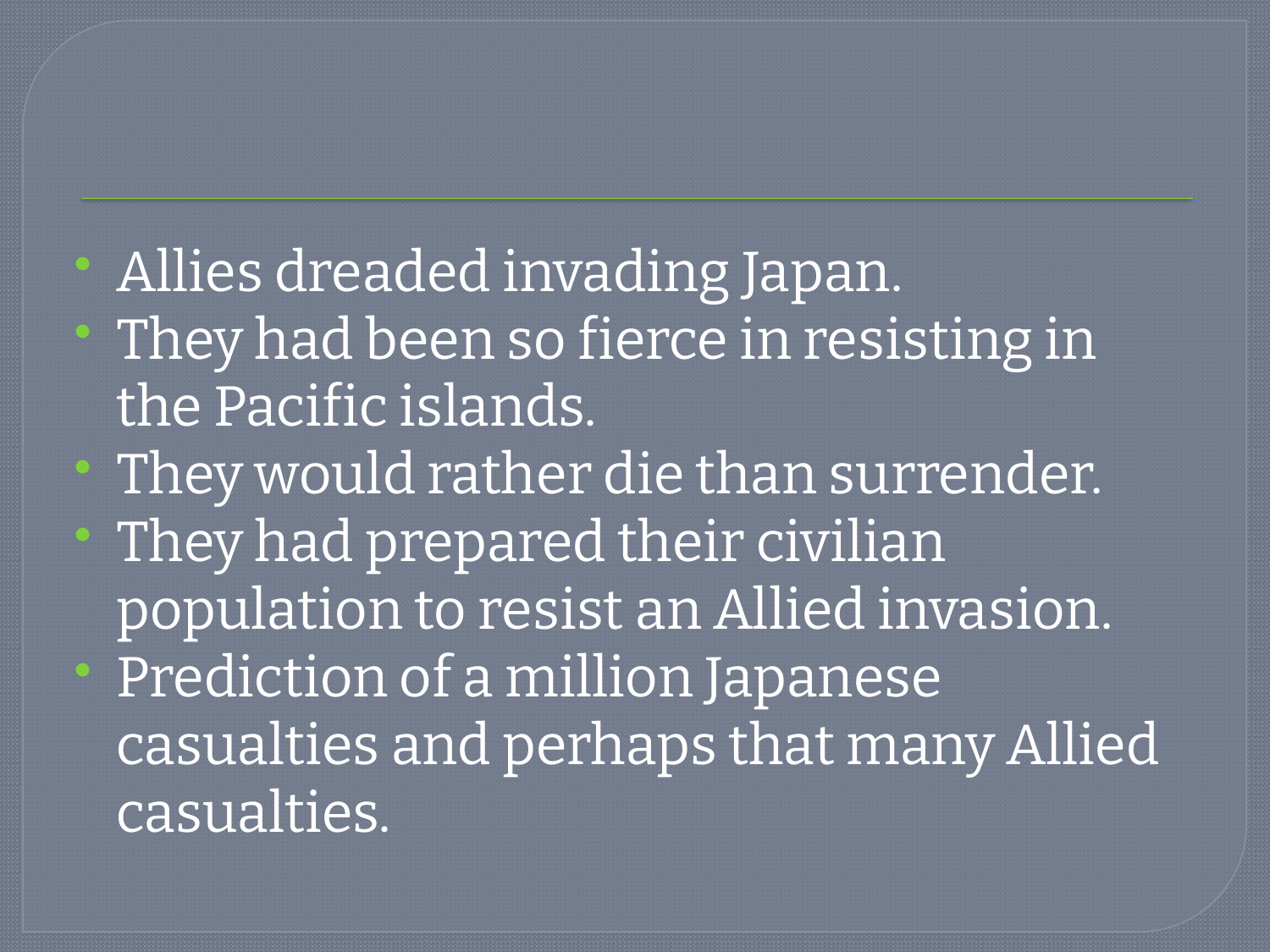

#
Allies dreaded invading Japan.
They had been so fierce in resisting in the Pacific islands.
They would rather die than surrender.
They had prepared their civilian population to resist an Allied invasion.
Prediction of a million Japanese casualties and perhaps that many Allied casualties.